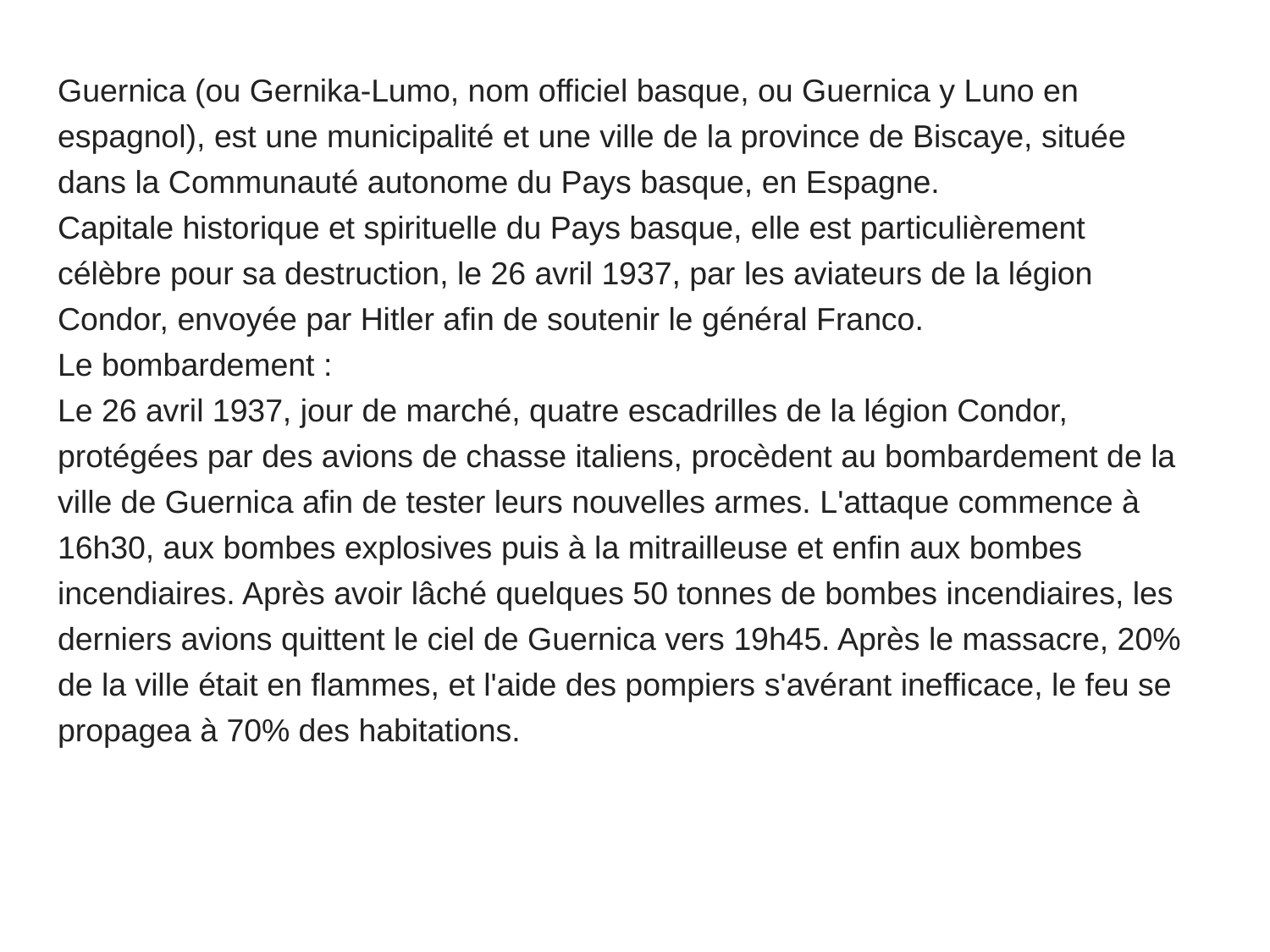

Guernica (ou Gernika-Lumo, nom officiel basque, ou Guernica y Luno en espagnol), est une municipalité et une ville de la province de Biscaye, située dans la Communauté autonome du Pays basque, en Espagne.
Capitale historique et spirituelle du Pays basque, elle est particulièrement célèbre pour sa destruction, le 26 avril 1937, par les aviateurs de la légion Condor, envoyée par Hitler afin de soutenir le général Franco.
Le bombardement :
Le 26 avril 1937, jour de marché, quatre escadrilles de la légion Condor, protégées par des avions de chasse italiens, procèdent au bombardement de la ville de Guernica afin de tester leurs nouvelles armes. L'attaque commence à 16h30, aux bombes explosives puis à la mitrailleuse et enfin aux bombes incendiaires. Après avoir lâché quelques 50 tonnes de bombes incendiaires, les derniers avions quittent le ciel de Guernica vers 19h45. Après le massacre, 20% de la ville était en flammes, et l'aide des pompiers s'avérant inefficace, le feu se propagea à 70% des habitations.